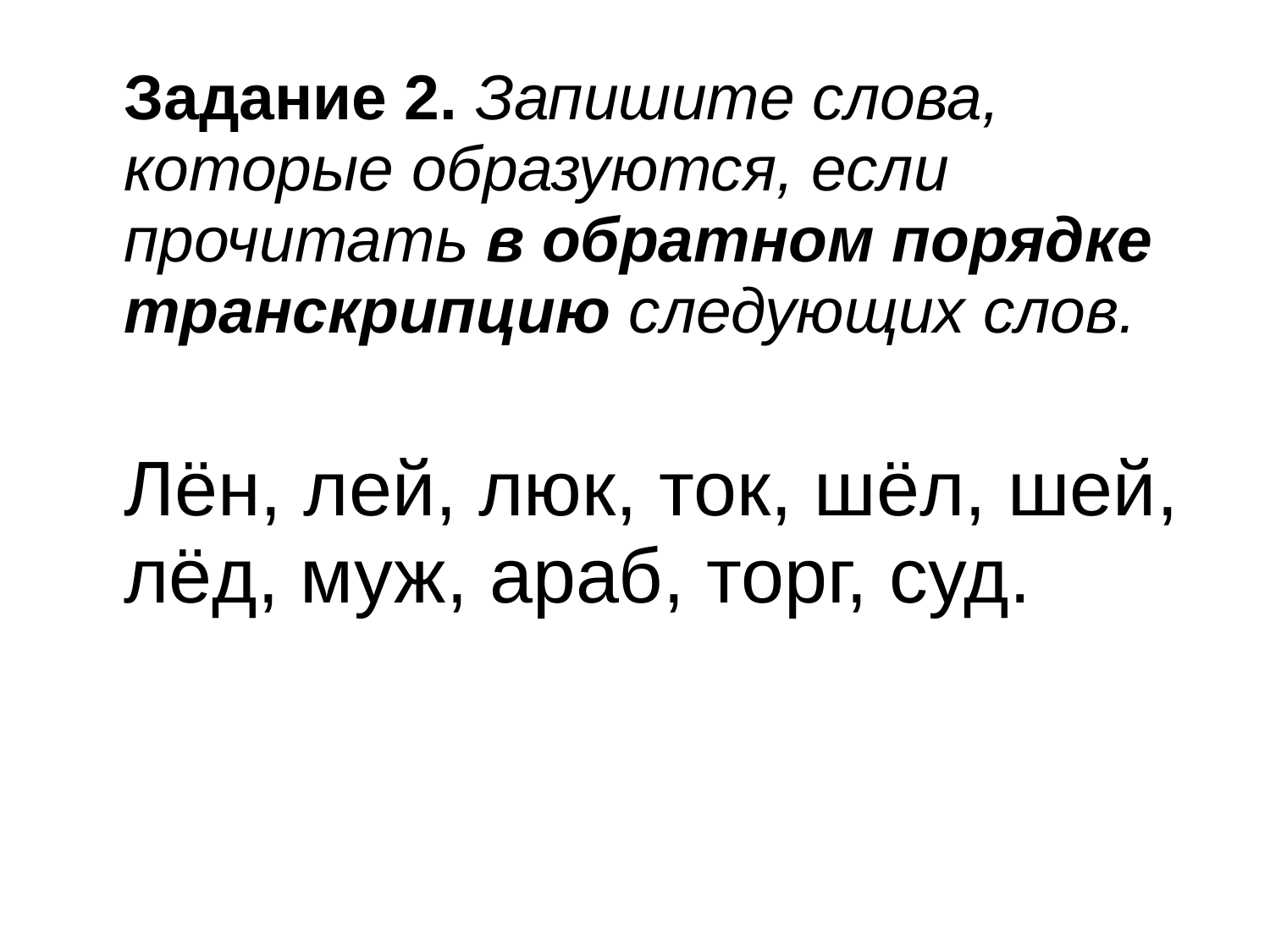

Задание 2. Запишите слова, которые образуются, если прочитать в обратном порядке транскрипцию следующих слов.

	Лён, лей, люк, ток, шёл, шей, лёд, муж, араб, торг, суд.